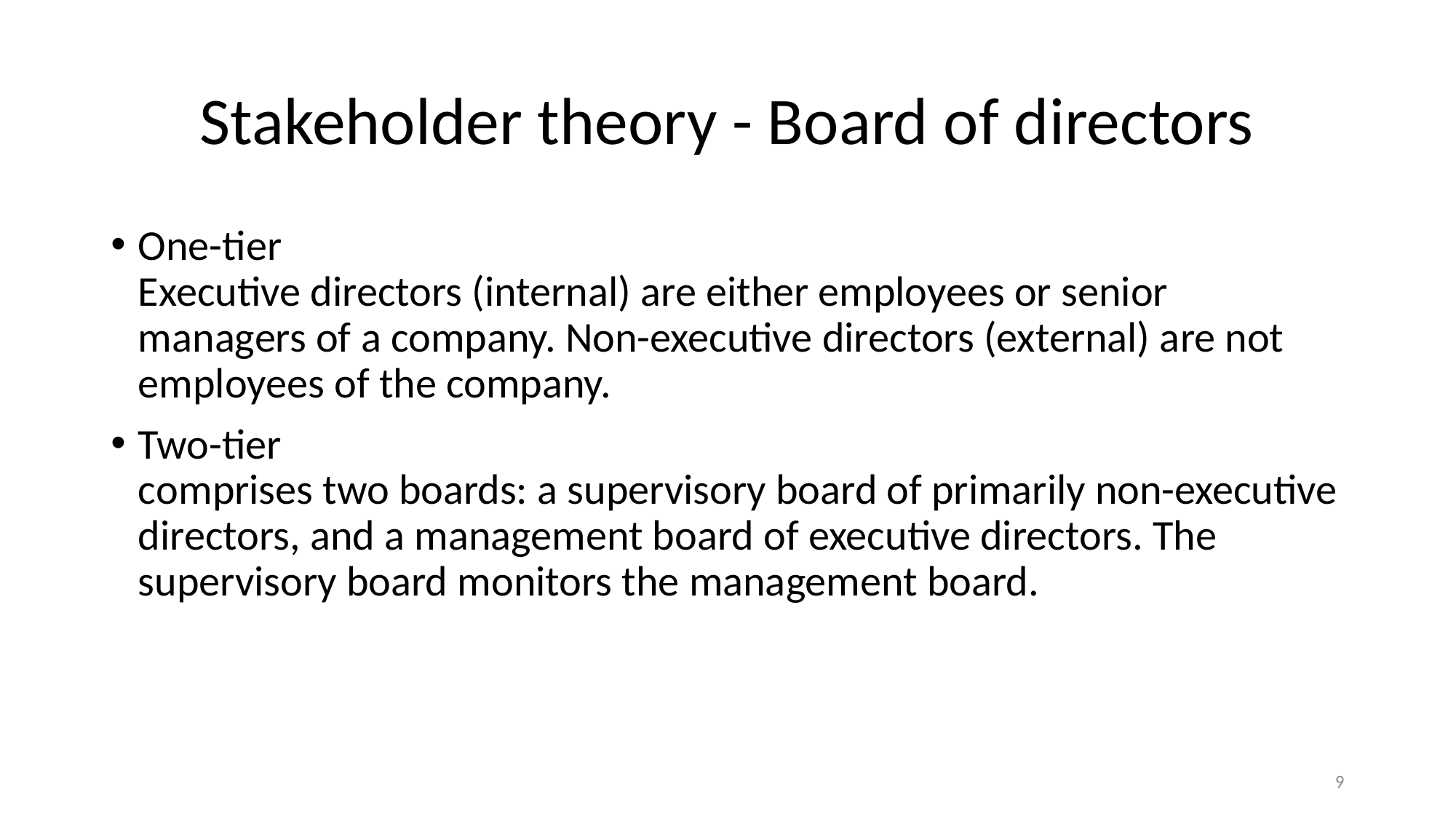

# Stakeholder theory - Board of directors
One-tier
Executive directors (internal) are either employees or senior managers of a company. Non-executive directors (external) are not employees of the company.
Two-tier
comprises two boards: a supervisory board of primarily non-executive directors, and a management board of executive directors. The supervisory board monitors the management board.
9